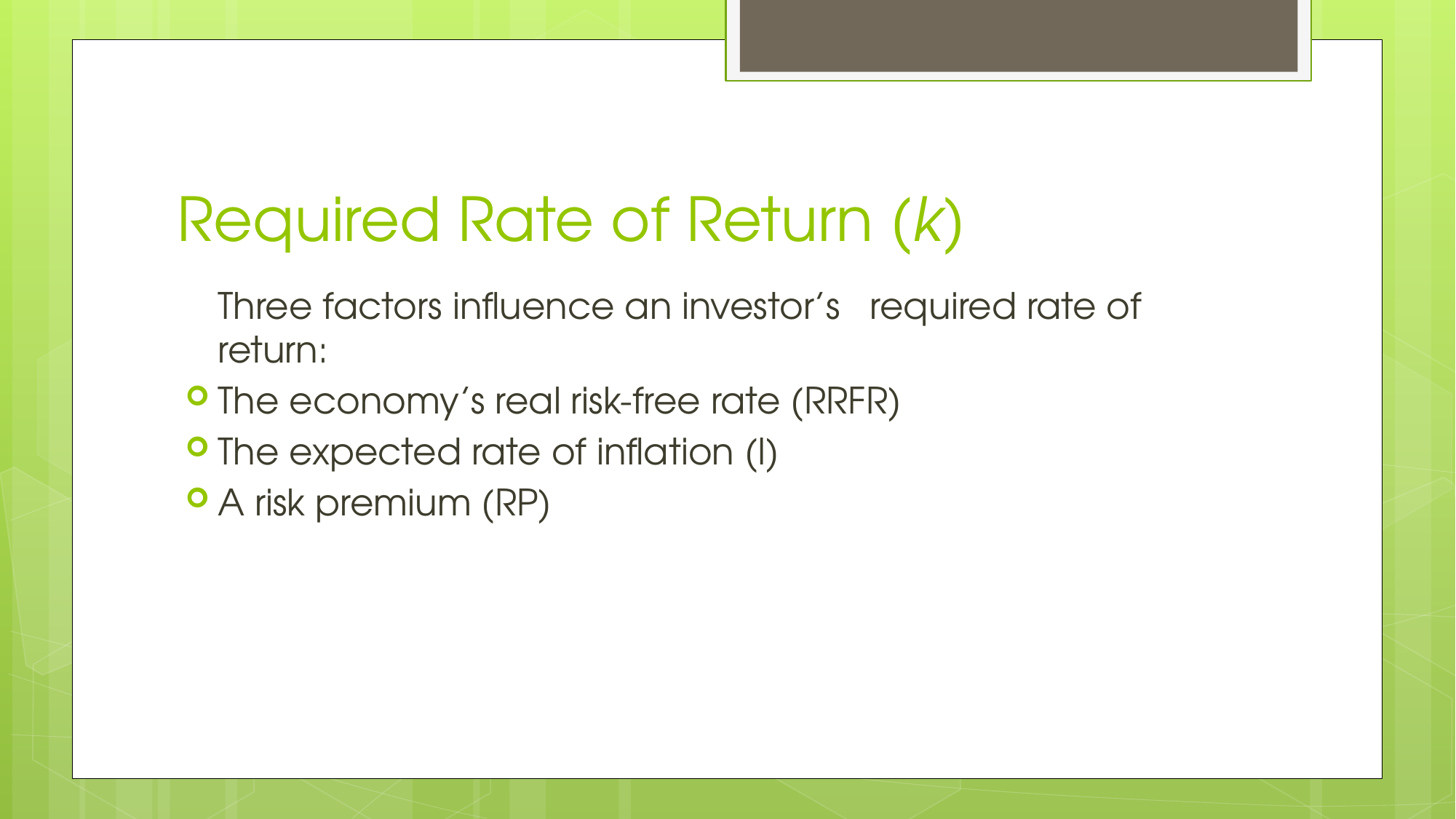

# Required Rate of Return (k)
	Three factors influence an investor’s   required rate of return:
The economy’s real risk-free rate (RRFR)
The expected rate of inflation (I)
A risk premium (RP)